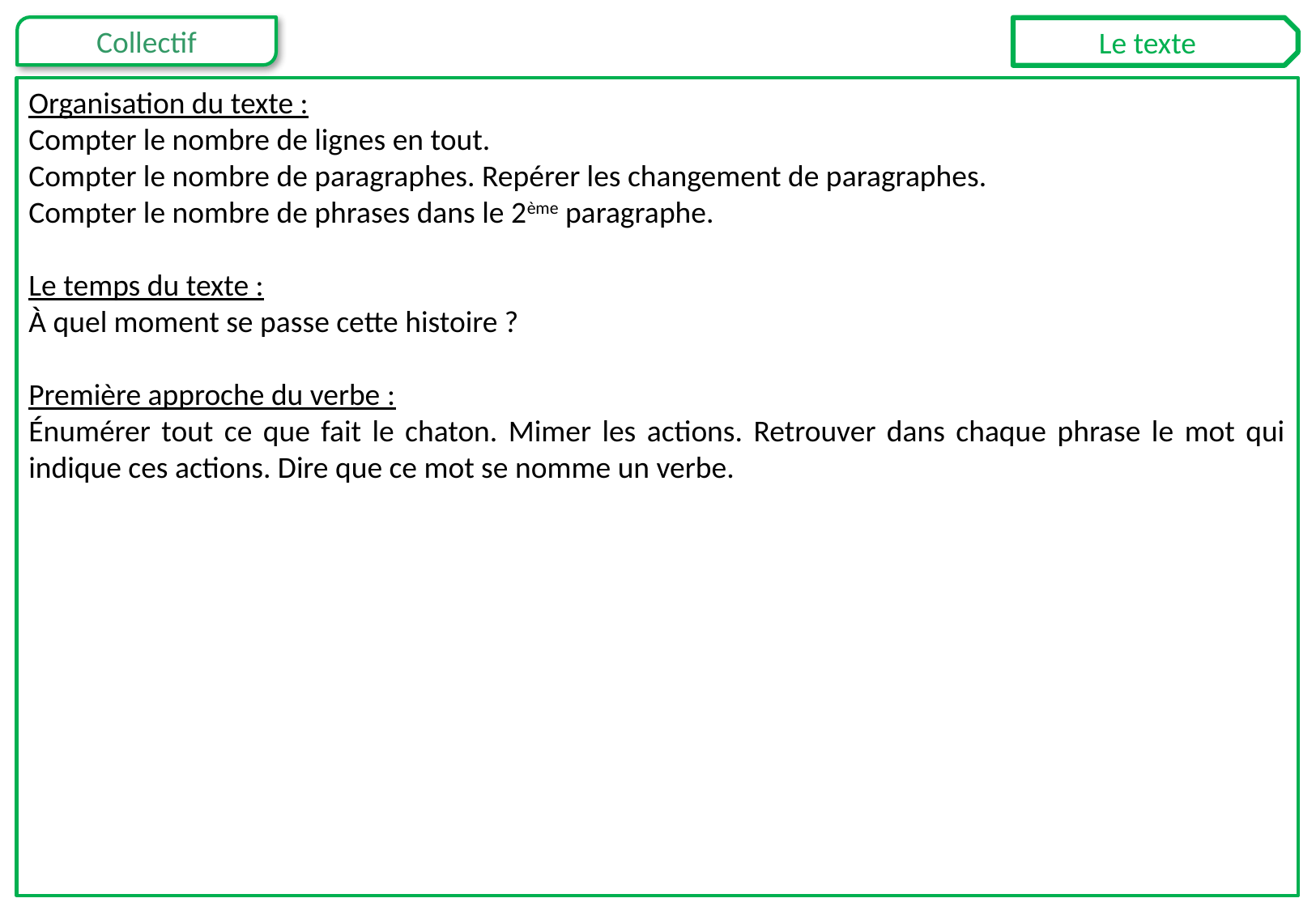

Le texte
Organisation du texte :
Compter le nombre de lignes en tout.
Compter le nombre de paragraphes. Repérer les changement de paragraphes.
Compter le nombre de phrases dans le 2ème paragraphe.

Le temps du texte :
À quel moment se passe cette histoire ?

Première approche du verbe :
Énumérer tout ce que fait le chaton. Mimer les actions. Retrouver dans chaque phrase le mot qui indique ces actions. Dire que ce mot se nomme un verbe.